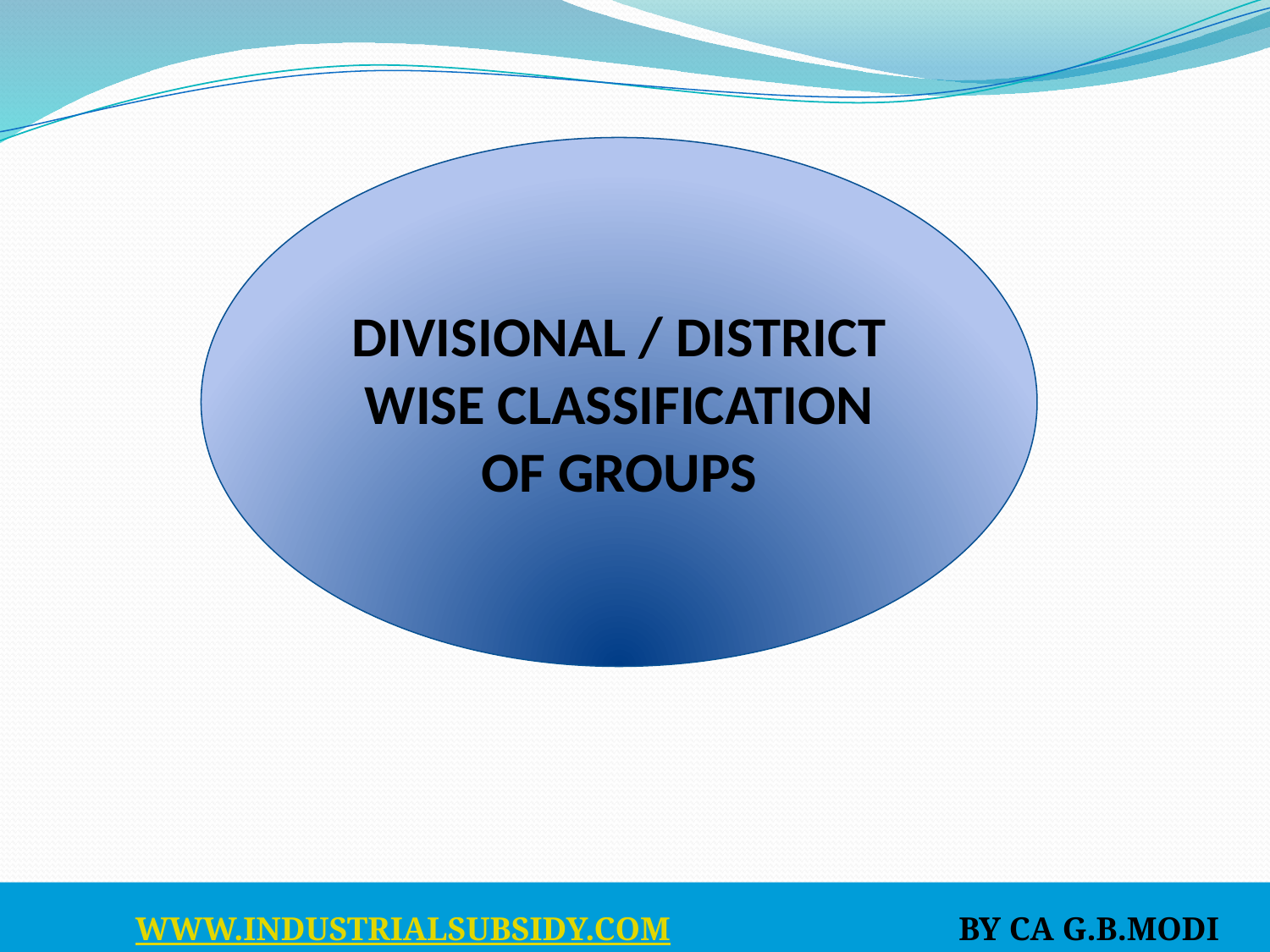

DIVISIONAL / DISTRICT WISE CLASSIFICATION OF GROUPS
 WWW.INDUSTRIALSUBSIDY.COM                                   BY CA G.B.MODI